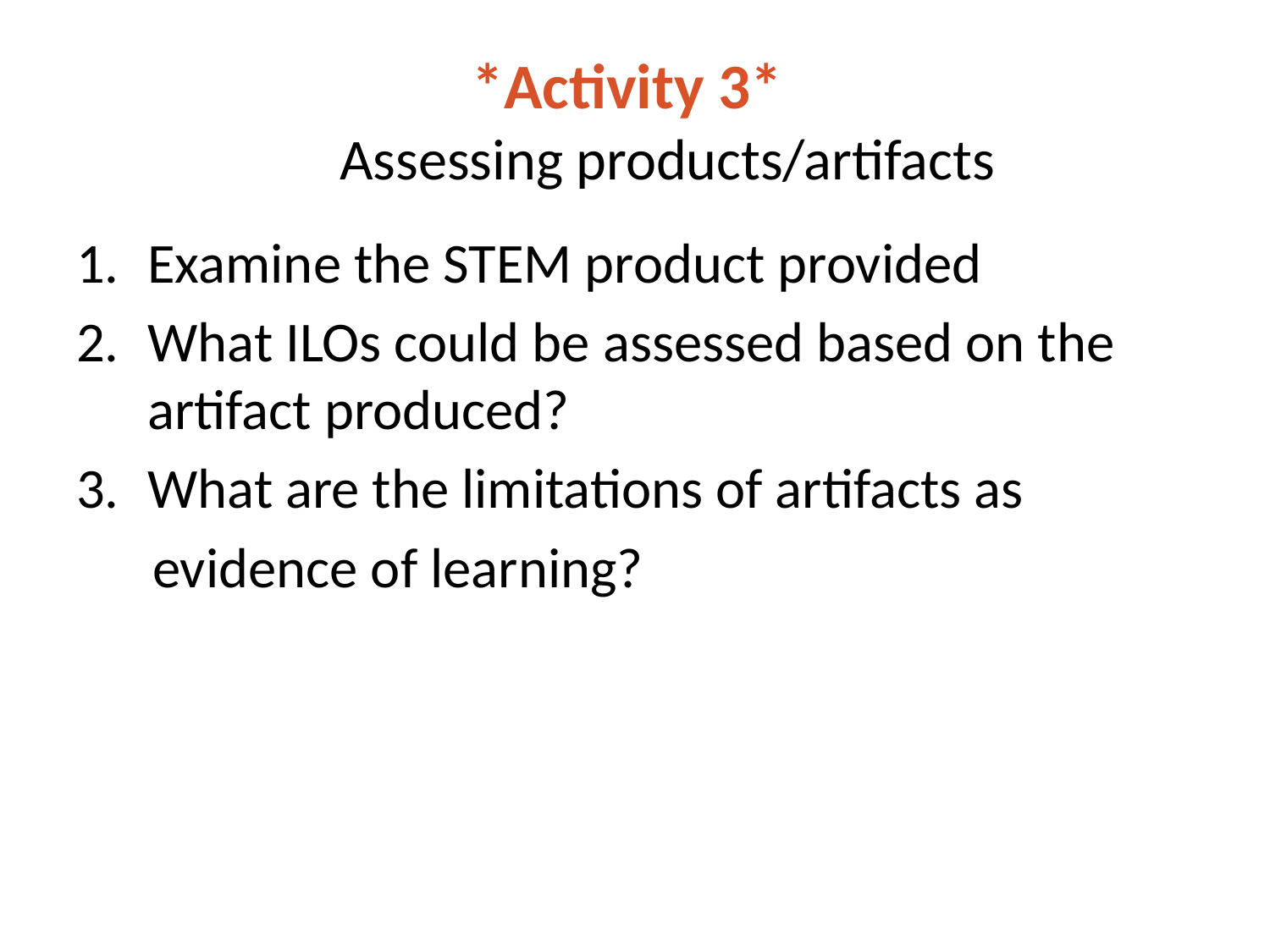

# *Activity 3* Assessing products/artifacts
Examine the STEM product provided
What ILOs could be assessed based on the artifact produced?
What are the limitations of artifacts as
      evidence of learning?